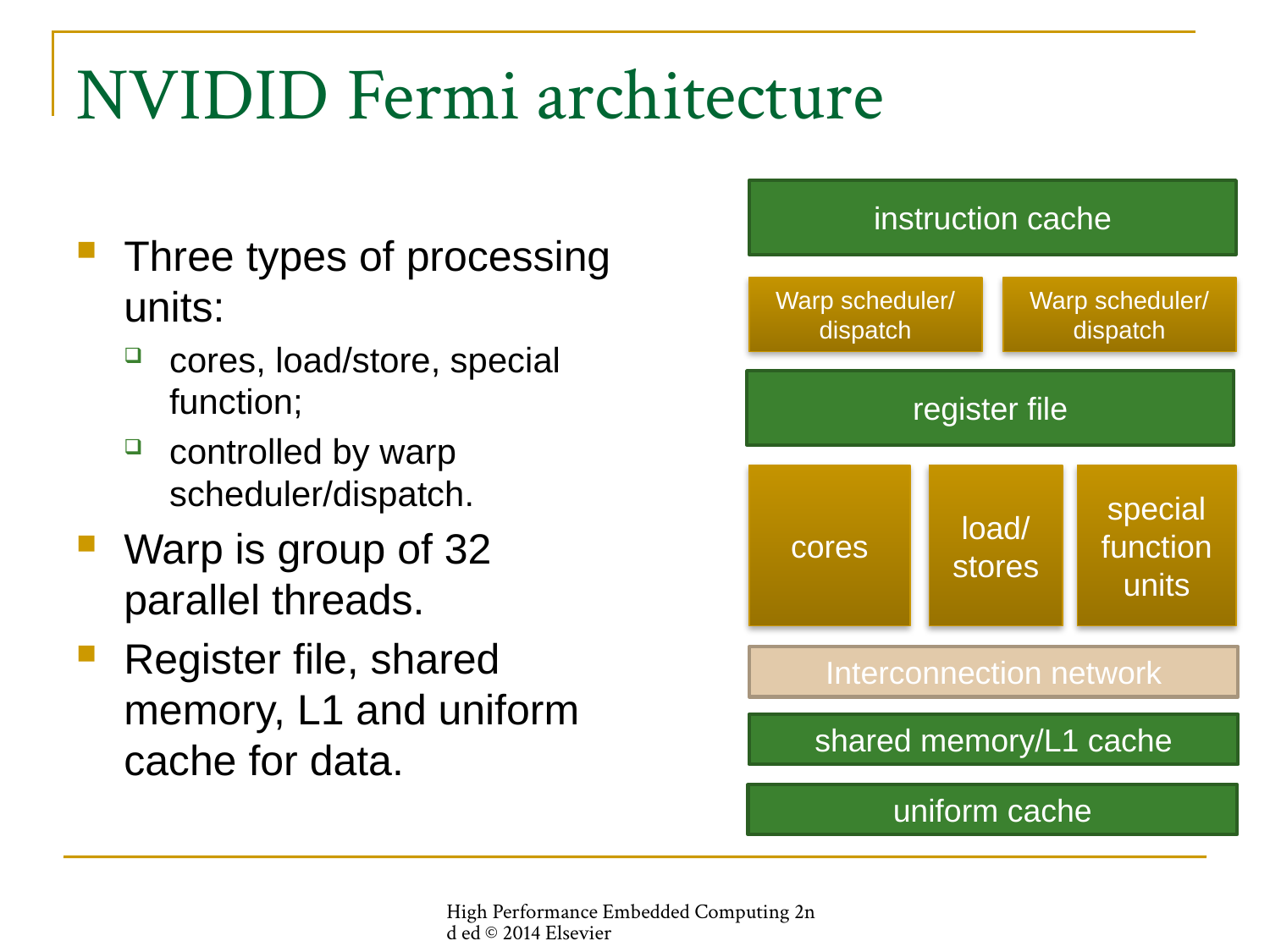

# NVIDID Fermi architecture
instruction cache
Three types of processing units:
cores, load/store, special function;
controlled by warp scheduler/dispatch.
Warp is group of 32 parallel threads.
Register file, shared memory, L1 and uniform cache for data.
Warp scheduler/ dispatch
Warp scheduler/ dispatch
register file
cores
load/ stores
special function units
Interconnection network
shared memory/L1 cache
uniform cache
High Performance Embedded Computing 2nd ed © 2014 Elsevier